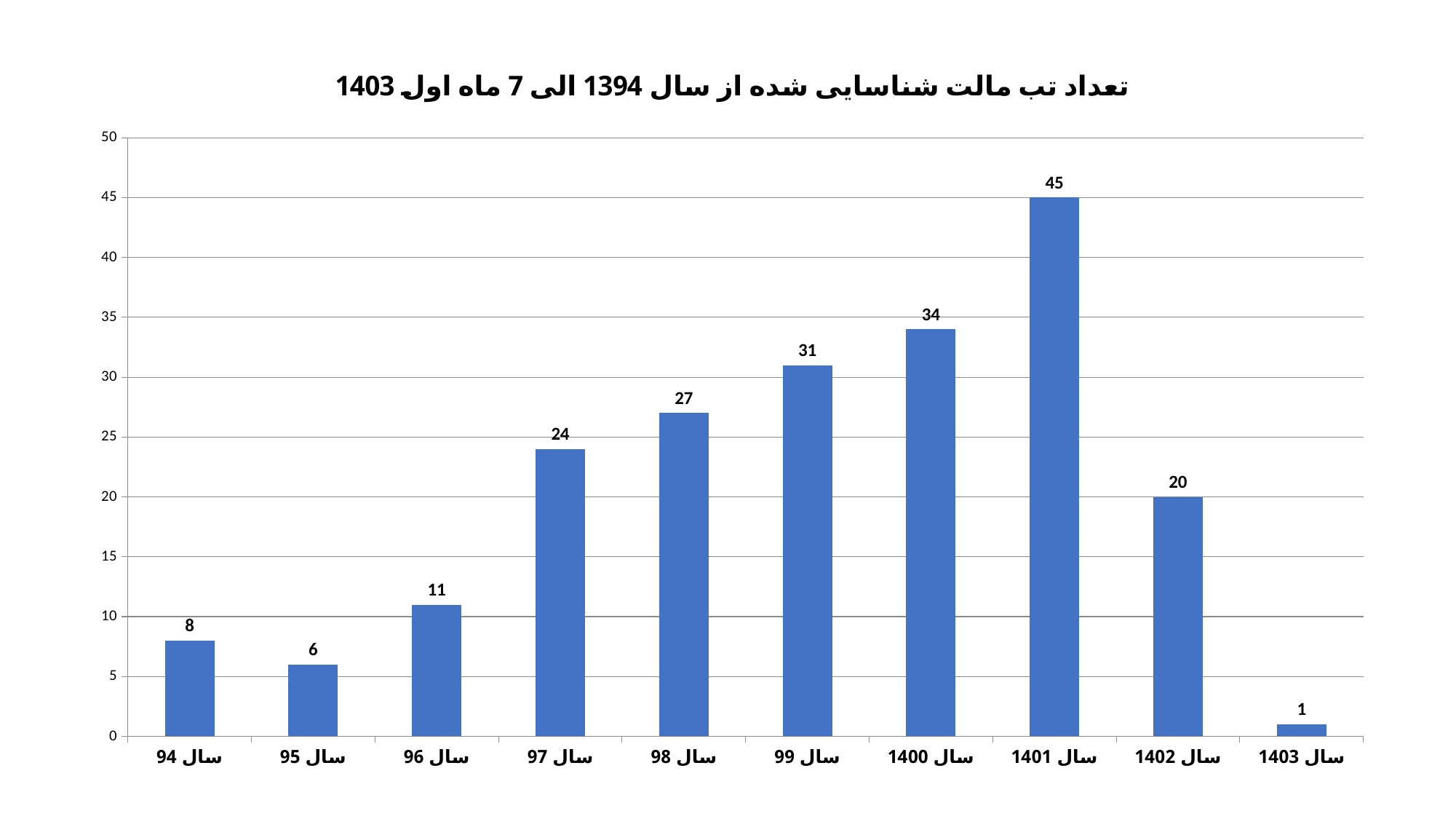

### Chart: تعداد تب مالت شناسایی شده از سال 1394 الی 7 ماه اول 1403

| Category | تعداد تب مالت شناسایی شده از سال 1394 الی 1402 |
|---|---|
| سال 94 | 8.0 |
| سال 95 | 6.0 |
| سال 96 | 11.0 |
| سال 97 | 24.0 |
| سال 98 | 27.0 |
| سال 99 | 31.0 |
| سال 1400 | 34.0 |
| سال 1401 | 45.0 |
| سال 1402 | 20.0 |
| سال 1403 | 1.0 |